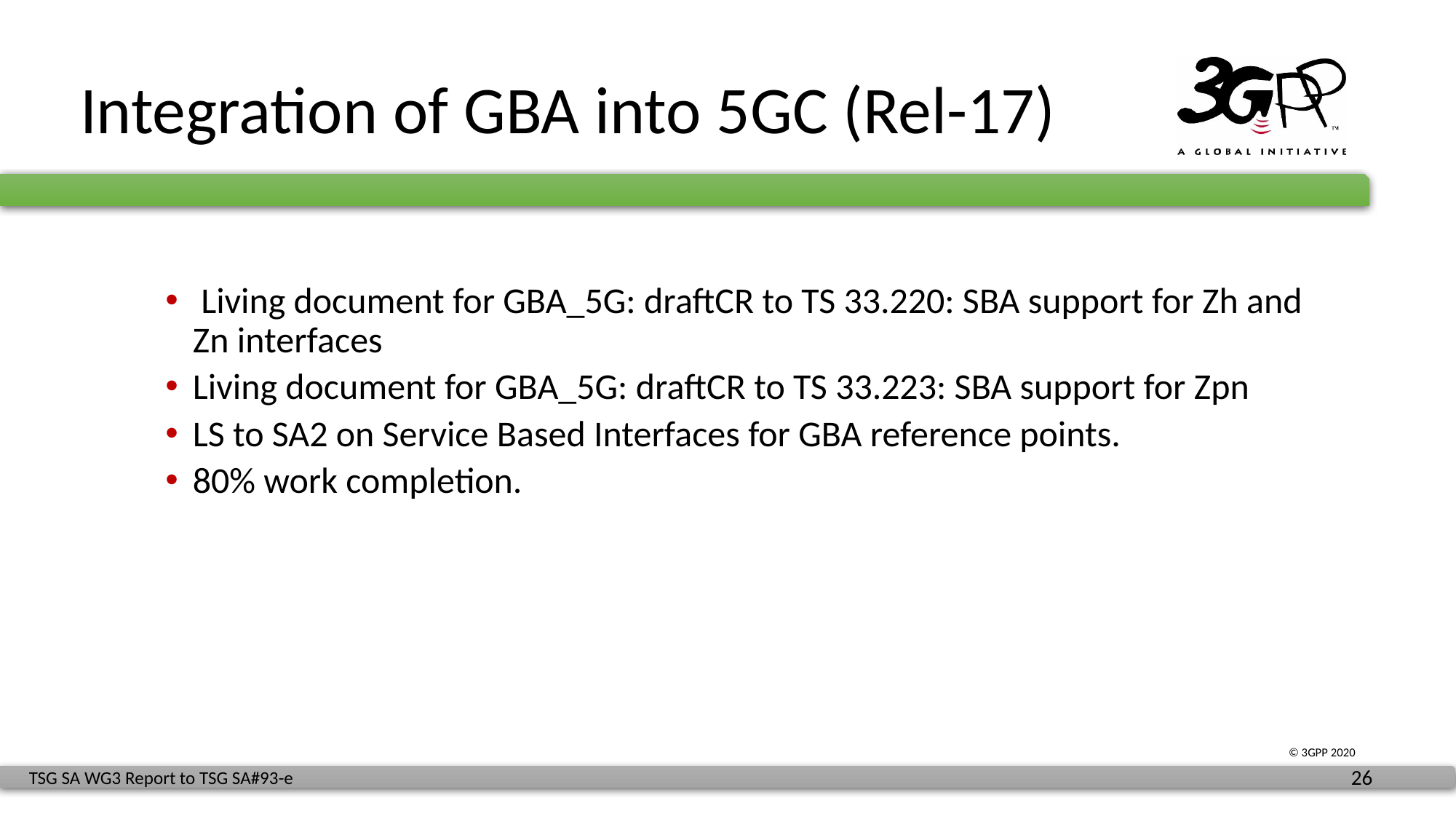

# Integration of GBA into 5GC (Rel-17)

 Living document for GBA_5G: draftCR to TS 33.220: SBA support for Zh and Zn interfaces
Living document for GBA_5G: draftCR to TS 33.223: SBA support for Zpn
LS to SA2 on Service Based Interfaces for GBA reference points.
80% work completion.